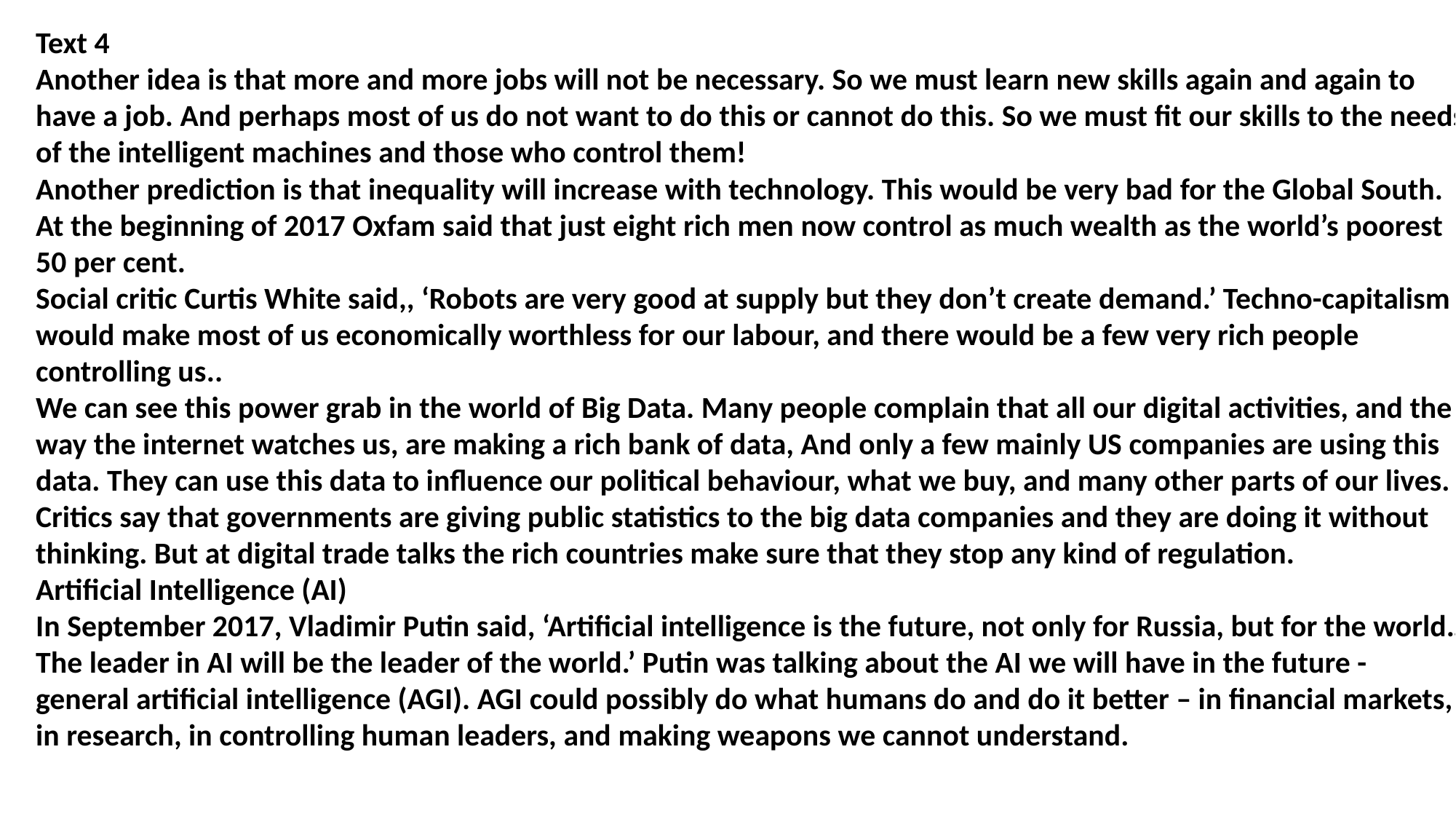

Text 4
Another idea is that more and more jobs will not be necessary. So we must learn new skills again and again to have a job. And perhaps most of us do not want to do this or cannot do this. So we must fit our skills to the needs of the intelligent machines and those who control them!
Another prediction is that inequality will increase with technology. This would be very bad for the Global South. At the beginning of 2017 Oxfam said that just eight rich men now control as much wealth as the world’s poorest 50 per cent.
Social critic Curtis White said,, ‘Robots are very good at supply but they don’t create demand.’ Techno-capitalism would make most of us economically worthless for our labour, and there would be a few very rich people controlling us..
We can see this power grab in the world of Big Data. Many people complain that all our digital activities, and the way the internet watches us, are making a rich bank of data, And only a few mainly US companies are using this data. They can use this data to influence our political behaviour, what we buy, and many other parts of our lives.
Critics say that governments are giving public statistics to the big data companies and they are doing it without thinking. But at digital trade talks the rich countries make sure that they stop any kind of regulation.
Artificial Intelligence (AI)
In September 2017, Vladimir Putin said, ‘Artificial intelligence is the future, not only for Russia, but for the world… The leader in AI will be the leader of the world.’ Putin was talking about the AI we will have in the future -  general artificial intelligence (AGI). AGI could possibly do what humans do and do it better – in financial markets, in research, in controlling human leaders, and making weapons we cannot understand.

.
#